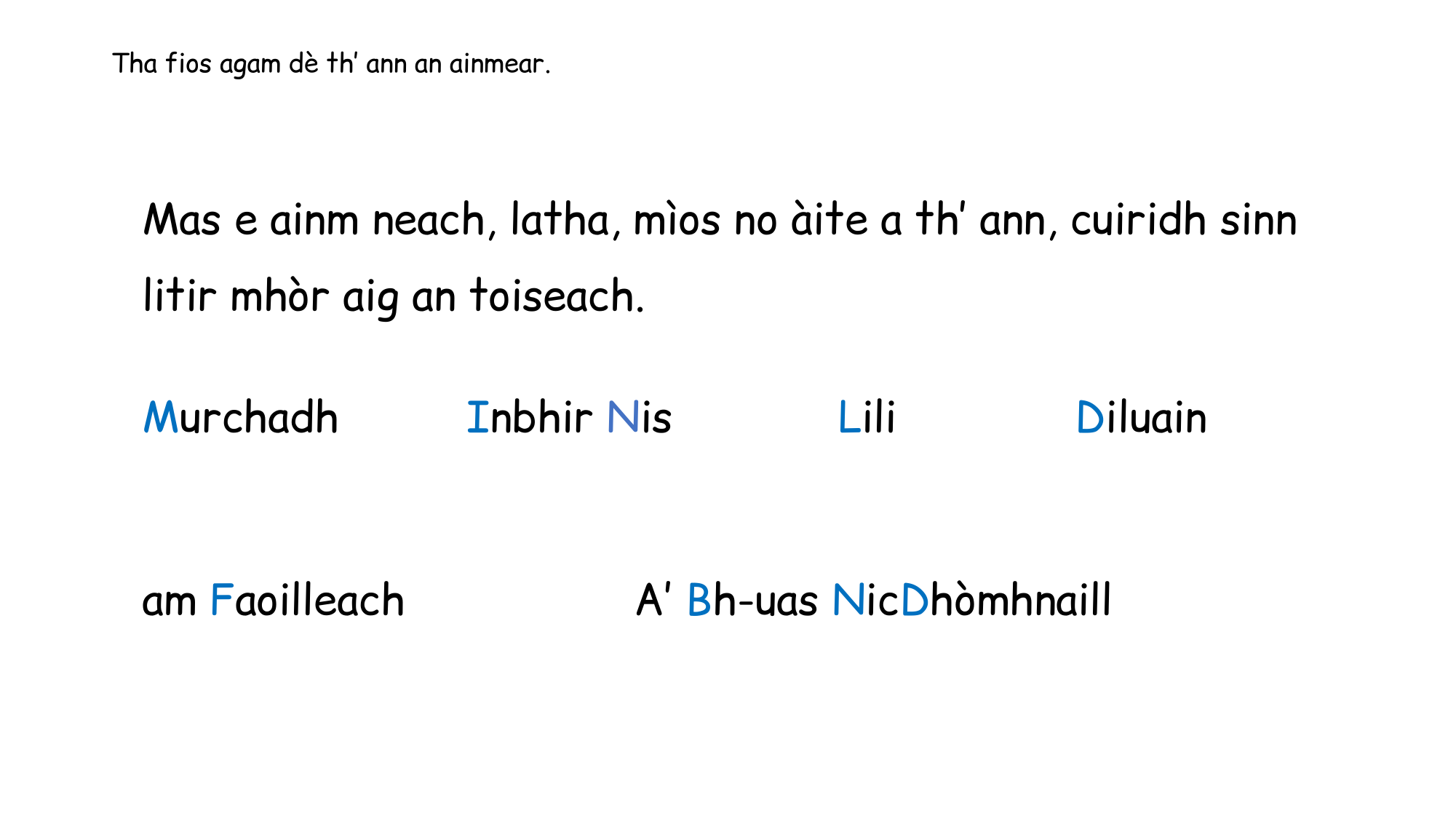

# Tha fios agam dè th’ ann an ainmear.
Mas e ainm neach, latha, mìos no àite a th’ ann, cuiridh sinn litir mhòr aig an toiseach.

Murchadh          Inbhir Nis             Lili              Diluain

am Faoilleach                  A’ Bh-uas NicDhòmhnaill